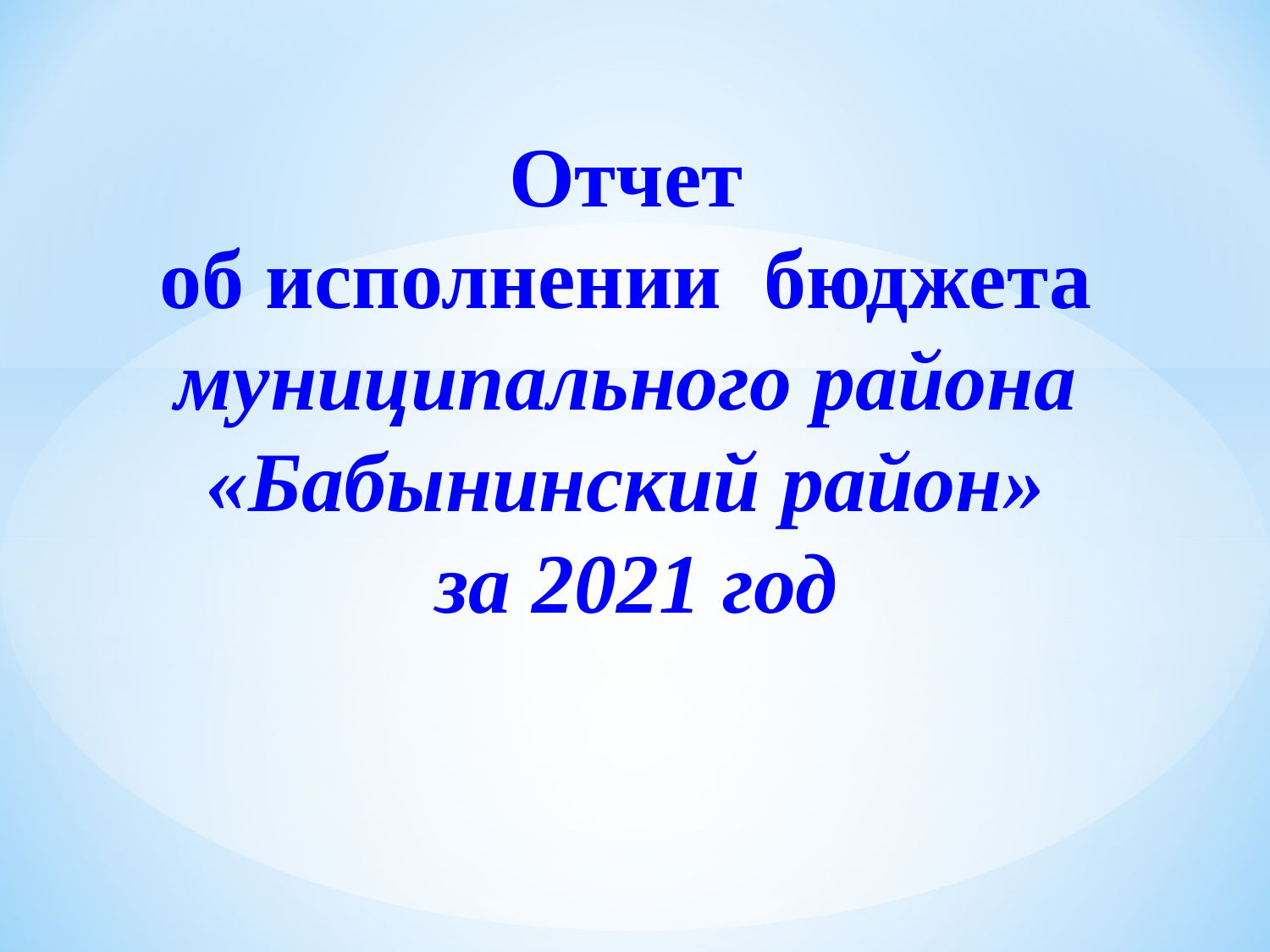

# Отчет об исполнении  бюджета муниципального района «Бабынинский район» за 2021 год